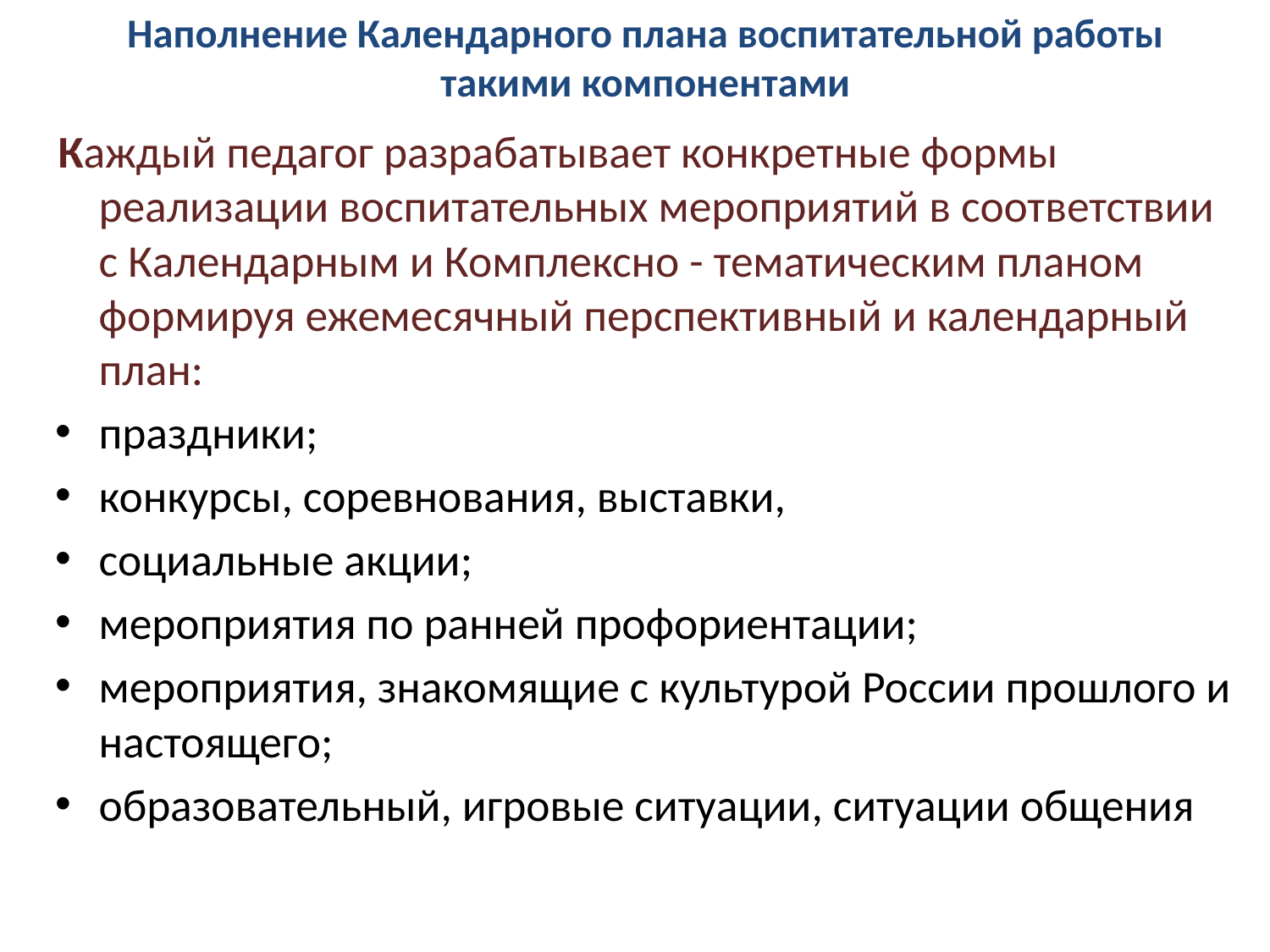

# Наполнение Календарного плана воспитательной работы такими компонентами
 Каждый педагог разрабатывает конкретные формы реализации воспитательных мероприятий в соответствии с Календарным и Комплексно - тематическим планом формируя ежемесячный перспективный и календарный план:
праздники;
конкурсы, соревнования, выставки,
социальные акции;
мероприятия по ранней профориентации;
мероприятия, знакомящие с культурой России прошлого и настоящего;
образовательный, игровые ситуации, ситуации общения